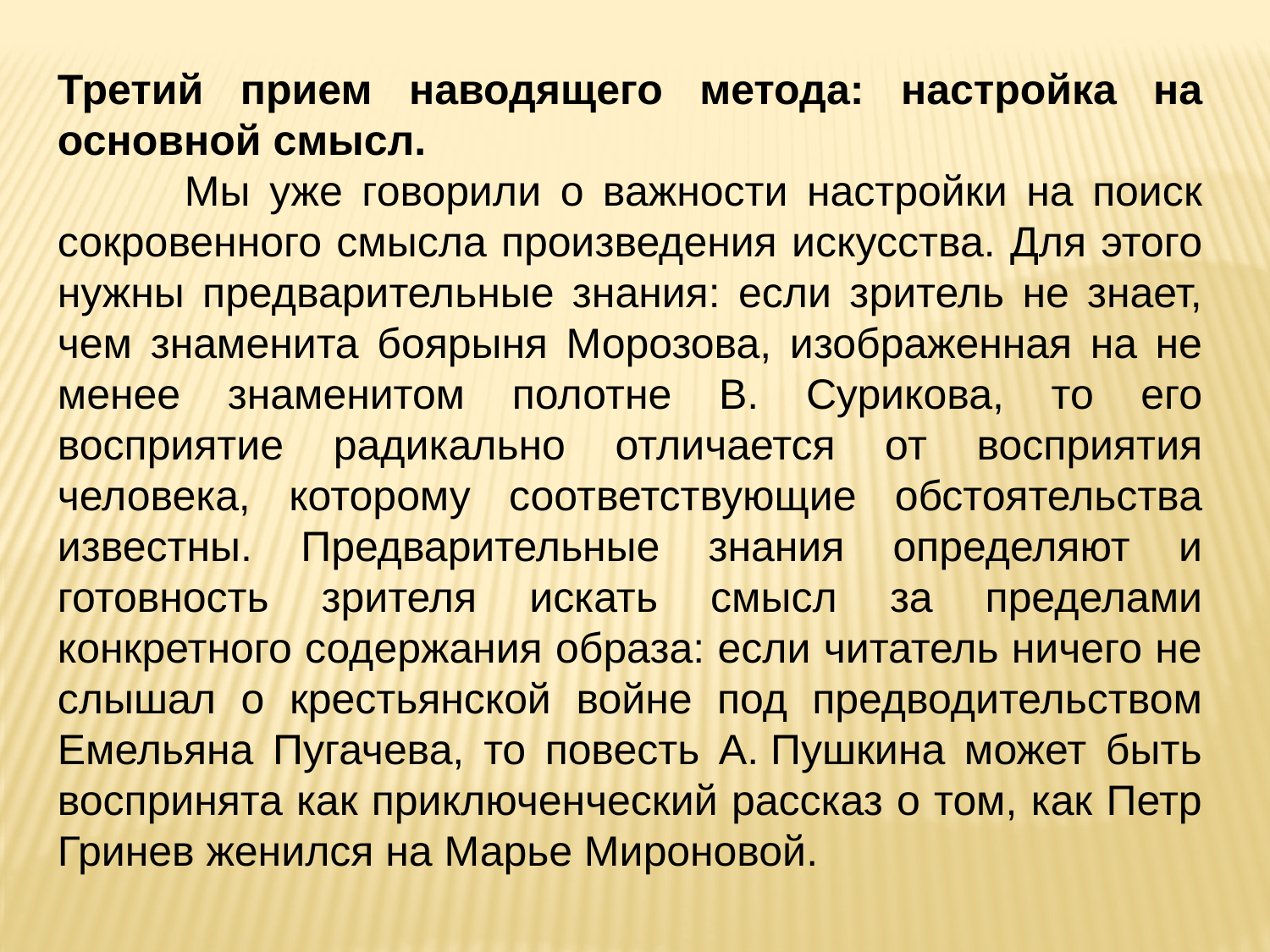

Третий прием наводящего метода: настройка на основной смысл.
	Мы уже говорили о важности настройки на поиск сокровенного смысла произведения искусства. Для этого нужны предварительные знания: если зритель не знает, чем знаменита боярыня Морозова, изображенная на не менее знаменитом полотне В. Сурикова, то его восприятие радикально отличается от восприятия человека, которому соответствующие обстоятельства известны. Предварительные знания определяют и готовность зрителя искать смысл за пределами конкретного содержания образа: если читатель ничего не слышал о крестьянской войне под предводительством Емельяна Пугачева, то повесть А. Пушкина может быть воспринята как приключенческий рассказ о том, как Петр Гринев женился на Марье Мироновой.